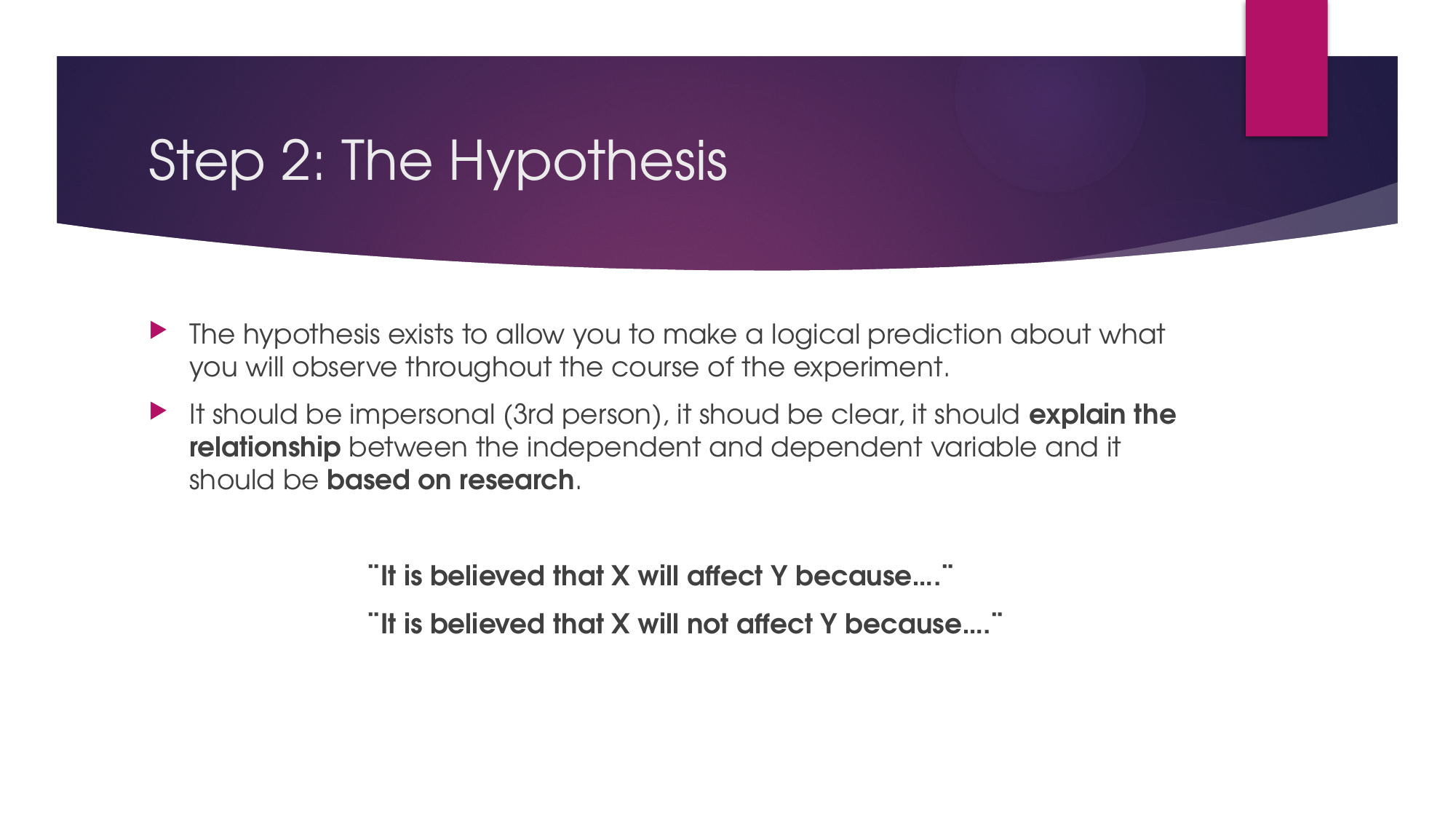

# Step 2: The Hypothesis
The hypothesis exists to allow you to make a logical prediction about what you will observe throughout the course of the experiment.
It should be impersonal (3rd person), it shoud be clear, it should explain the relationship between the independent and dependent variable and it should be based on research.

		¨It is believed that X will affect Y because….¨
		¨It is believed that X will not affect Y because….¨